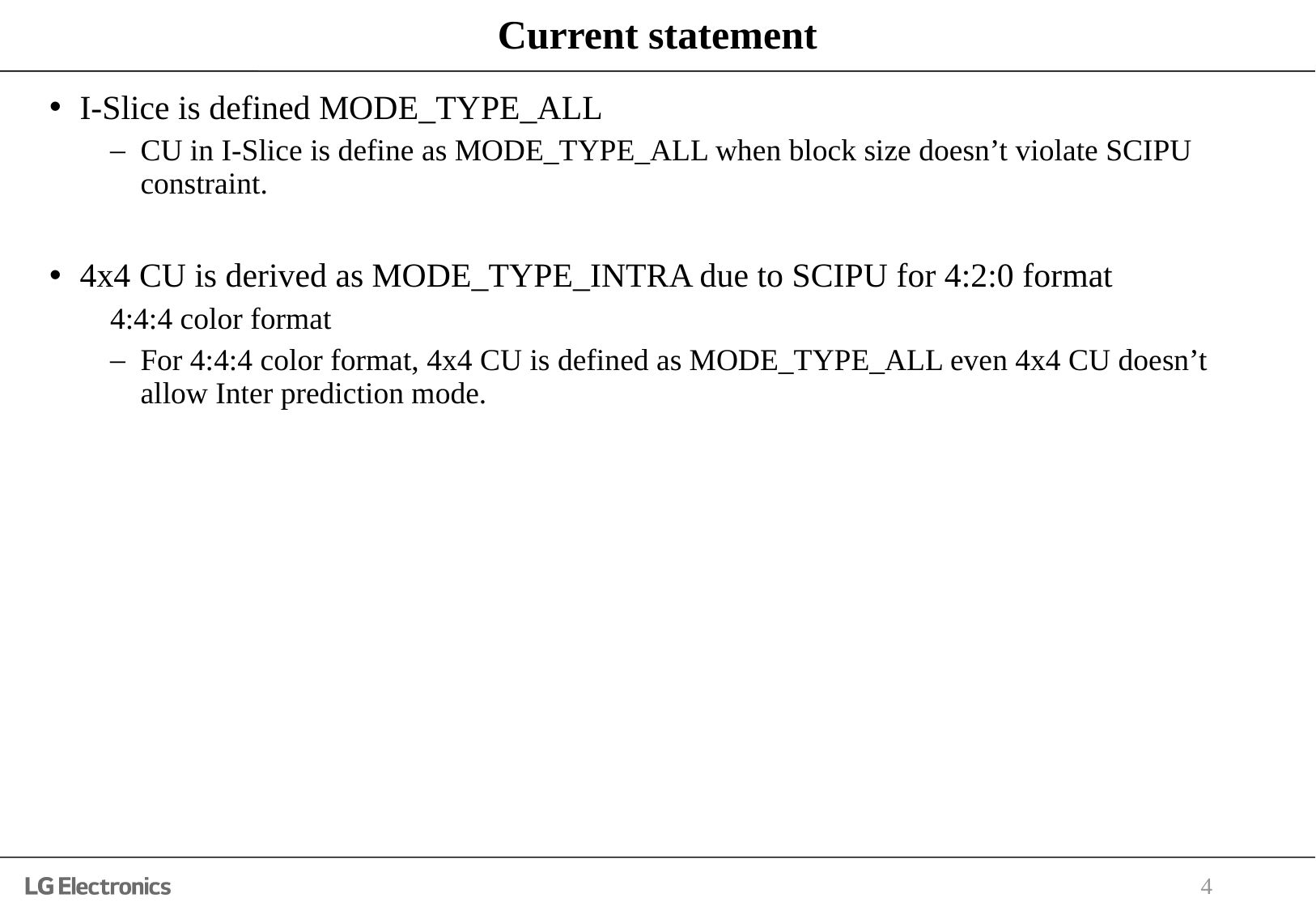

# Current statement
I-Slice is defined MODE_TYPE_ALL
CU in I-Slice is define as MODE_TYPE_ALL when block size doesn’t violate SCIPU constraint.

4x4 CU is derived as MODE_TYPE_INTRA due to SCIPU for 4:2:0 format
4:4:4 color format
For 4:4:4 color format, 4x4 CU is defined as MODE_TYPE_ALL even 4x4 CU doesn’t allow Inter prediction mode.
4